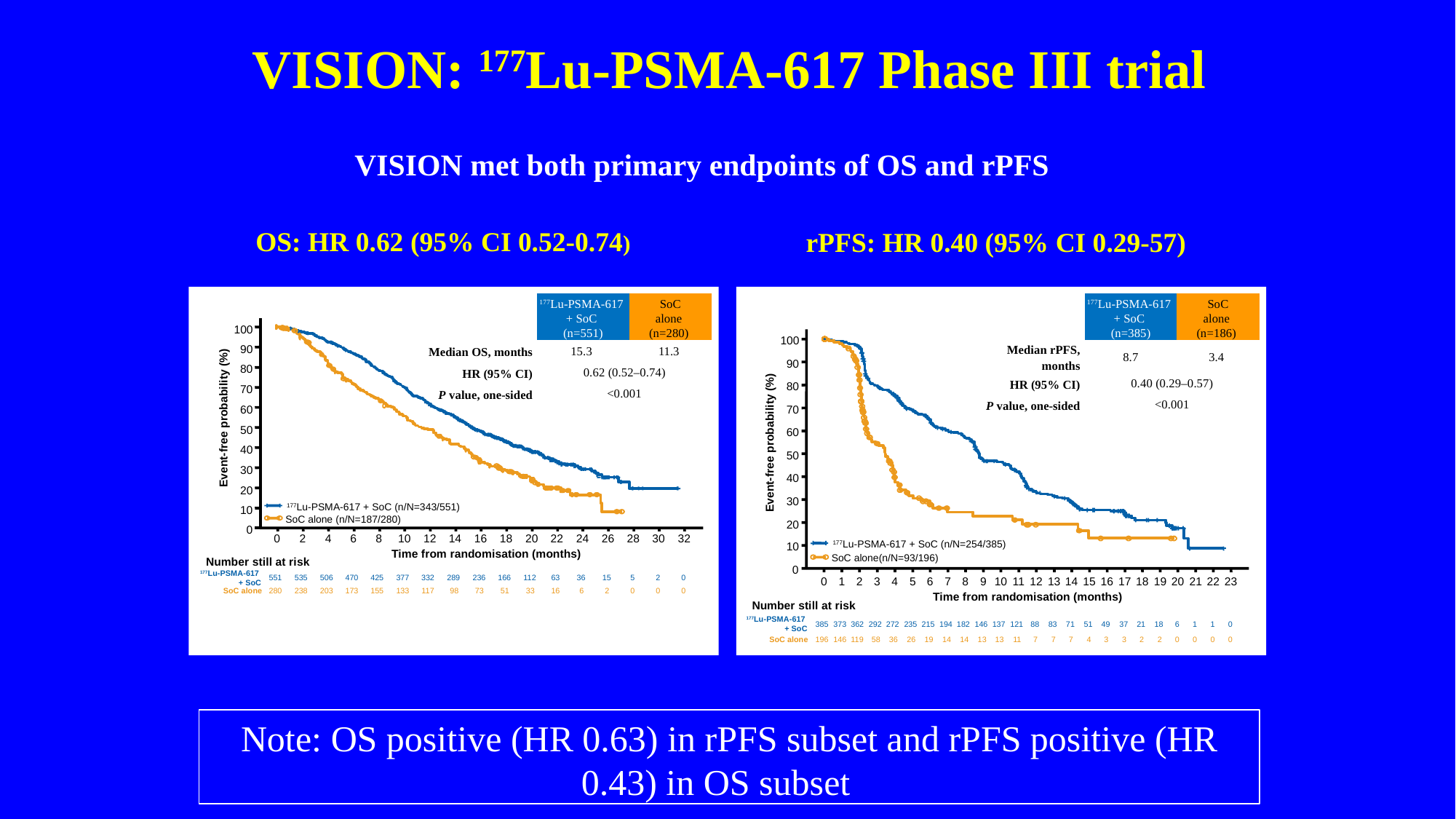

# VISION: 177Lu-PSMA-617 Phase III trial
VISION met both primary endpoints of OS and rPFS
OS: HR 0.62 (95% CI 0.52-0.74)
rPFS: HR 0.40 (95% CI 0.29-57)

|  | 177Lu-PSMA-617 + SoC (n=551) | SoC alone (n=280) |
| --- | --- | --- |
| Median OS, months | 15.3 | 11.3 |
| HR (95% CI) | 0.62 (0.52–0.74) |  |
| P value, one-sided | <0.001 |  |
|  | 177Lu-PSMA-617 + SoC (n=385) | SoC alone (n=186) |
| --- | --- | --- |
| Median rPFS, months | 8.7 | 3.4 |
| HR (95% CI) | 0.40 (0.29–0.57) |  |
| P value, one-sided | <0.001 |  |

100

90

80

70

60

Event-free probability (%)

50

40

30

20

177Lu-PSMA-617 + SoC (n/N=343/551)
10

SoC alone (n/N=187/280)

0

0
2
4
6
8
10
12
14
16
18
20
22
24
26
28
30
32
Time from randomisation (months)
Number still at risk
177Lu-PSMA-617
+ SoC
551
535
506
470
425
377
332
289
236
166
112
63
36
15
5
2
0
SoC alone
280
238
203
173
155
133
117
98
73
51
33
16
6
2
0
0
0

100

90

80

70

60

Event-free probability (%)

50

40

30

20

177Lu-PSMA-617 + SoC (n/N=254/385)
10

SoC alone(n/N=93/196)

0

0
1
2
3
4
5
6
7
8
9
10
11
12
13
14
15
16
17
18
19
20
21
22
23
Time from randomisation (months)
Number still at risk
177Lu-PSMA-617
+ SoC
385
373
362
292
272
235
215
194
182
146
137
121
88
83
71
51
49
37
21
18
6
1
1
0
SoC alone
196
146
119
58
36
26
19
14
14
13
13
11
7
7
7
4
3
3
2
2
0
0
0
0
Note: OS positive (HR 0.63) in rPFS subset and rPFS positive (HR 0.43) in OS subset